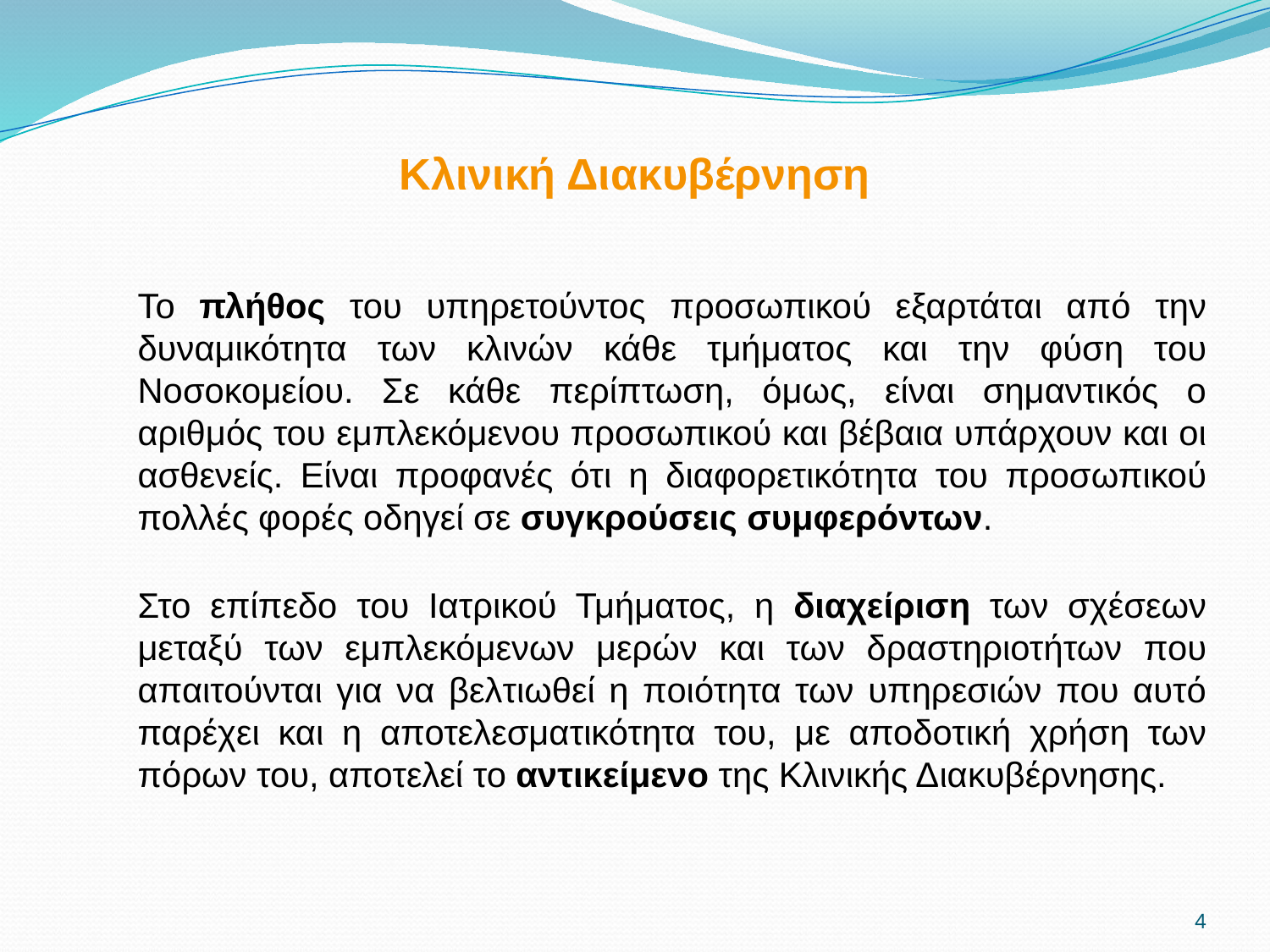

Κλινική Διακυβέρνηση
Το πλήθος του υπηρετούντος προσωπικού εξαρτάται από την δυναμικότητα των κλινών κάθε τμήματος και την φύση του Νοσοκομείου. Σε κάθε περίπτωση, όμως, είναι σημαντικός ο αριθμός του εμπλεκόμενου προσωπικού και βέβαια υπάρχουν και οι ασθενείς. Είναι προφανές ότι η διαφορετικότητα του προσωπικού πολλές φορές οδηγεί σε συγκρούσεις συμφερόντων.
Στο επίπεδο του Ιατρικού Τμήματος, η διαχείριση των σχέσεων μεταξύ των εμπλεκόμενων μερών και των δραστηριοτήτων που απαιτούνται για να βελτιωθεί η ποιότητα των υπηρεσιών που αυτό παρέχει και η αποτελεσματικότητα του, με αποδοτική χρήση των πόρων του, αποτελεί το αντικείμενο της Κλινικής Διακυβέρνησης.
4